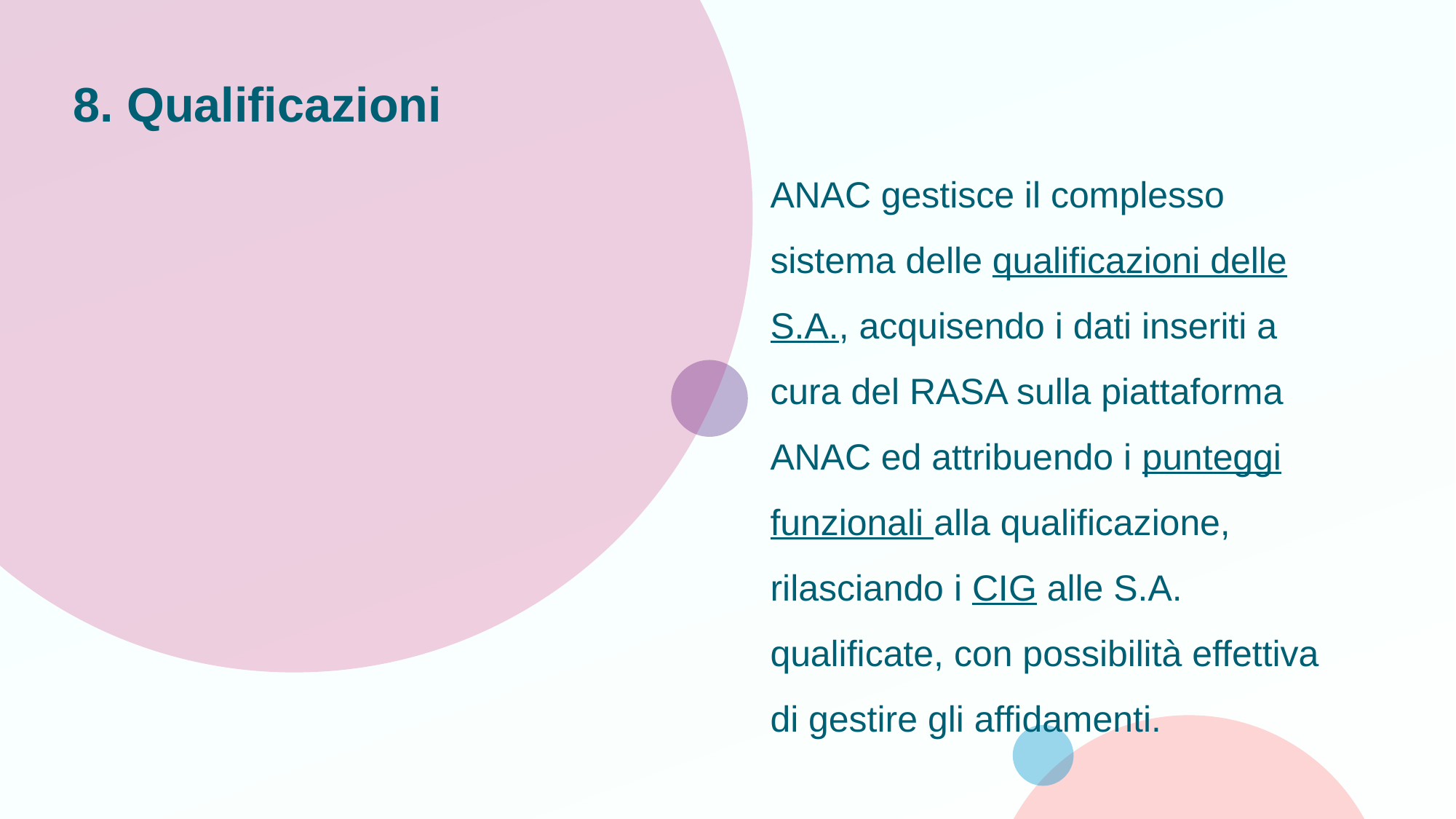

# 8. Qualificazioni
ANAC gestisce il complesso sistema delle qualificazioni delle S.A., acquisendo i dati inseriti a cura del RASA sulla piattaforma ANAC ed attribuendo i punteggi funzionali alla qualificazione, rilasciando i CIG alle S.A. qualificate, con possibilità effettiva di gestire gli affidamenti.